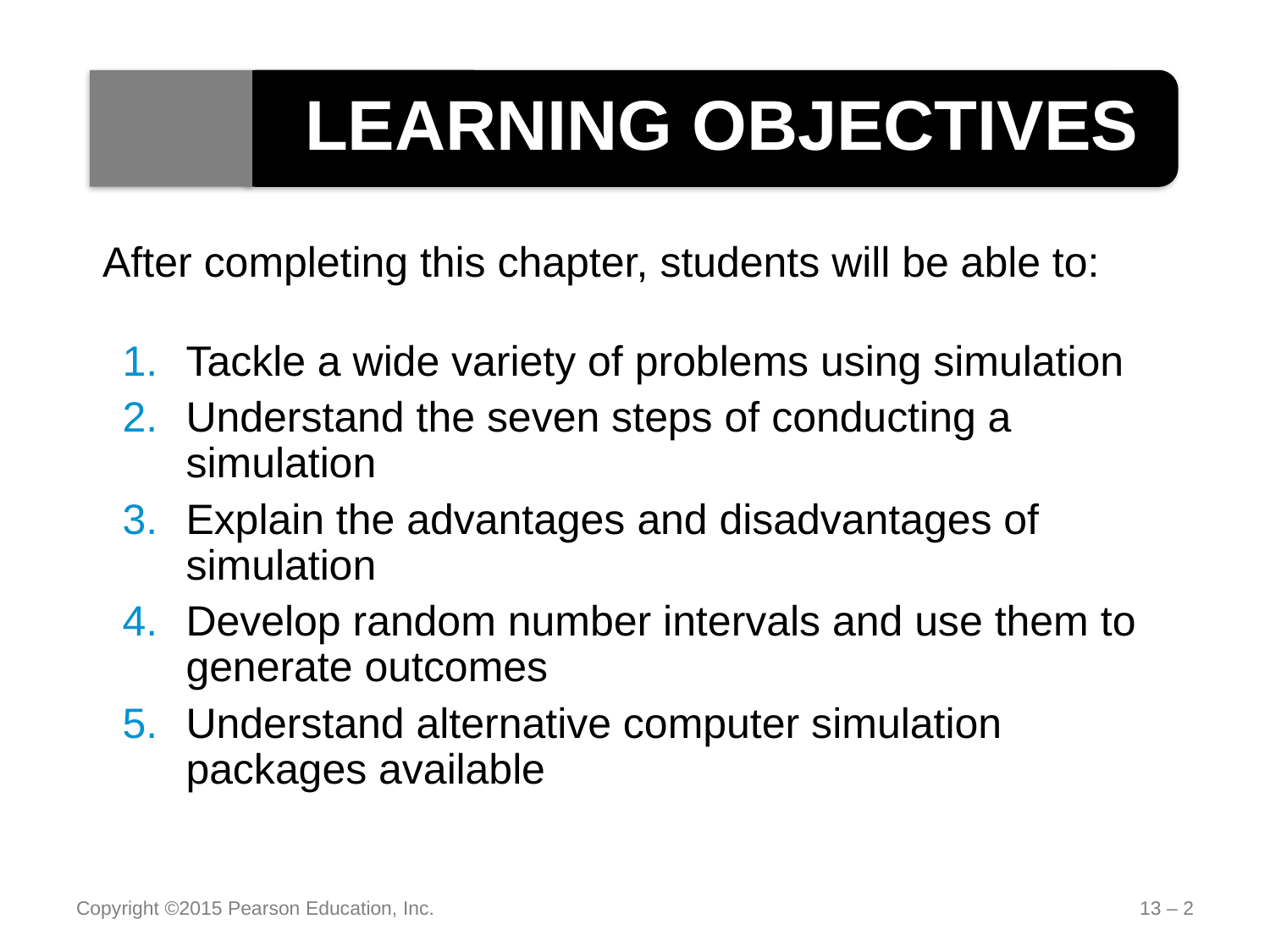

LEARNING OBJECTIVES
After completing this chapter, students will be able to:
Tackle a wide variety of problems using simulation
Understand the seven steps of conducting a simulation
Explain the advantages and disadvantages of simulation
Develop random number intervals and use them to generate outcomes
Understand alternative computer simulation packages available
Copyright ©2015 Pearson Education, Inc.
13 – 2